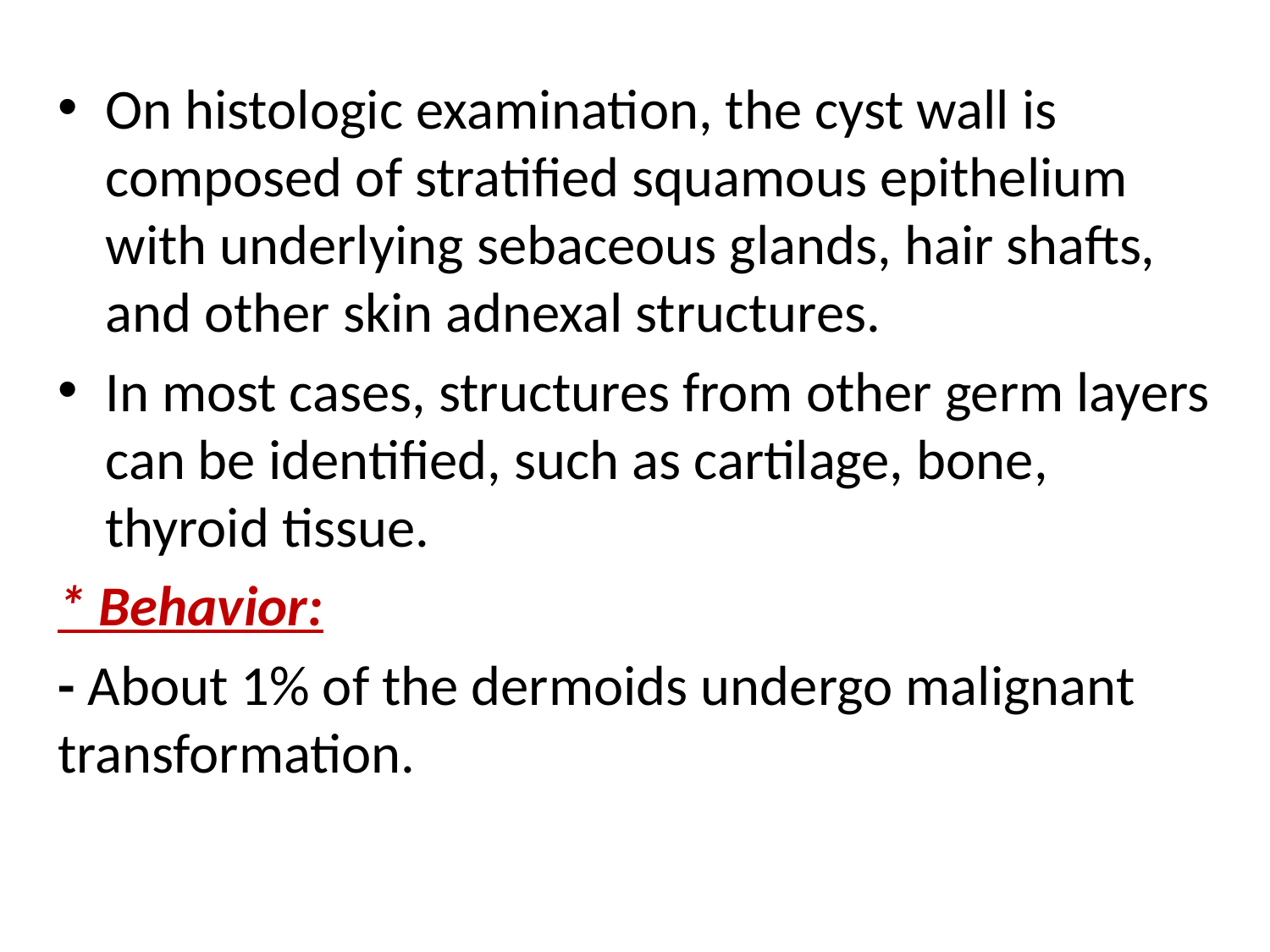

On histologic examination, the cyst wall is composed of stratified squamous epithelium with underlying sebaceous glands, hair shafts, and other skin adnexal structures.
In most cases, structures from other germ layers can be identified, such as cartilage, bone, thyroid tissue.
* Behavior:
- About 1% of the dermoids undergo malignant transformation.